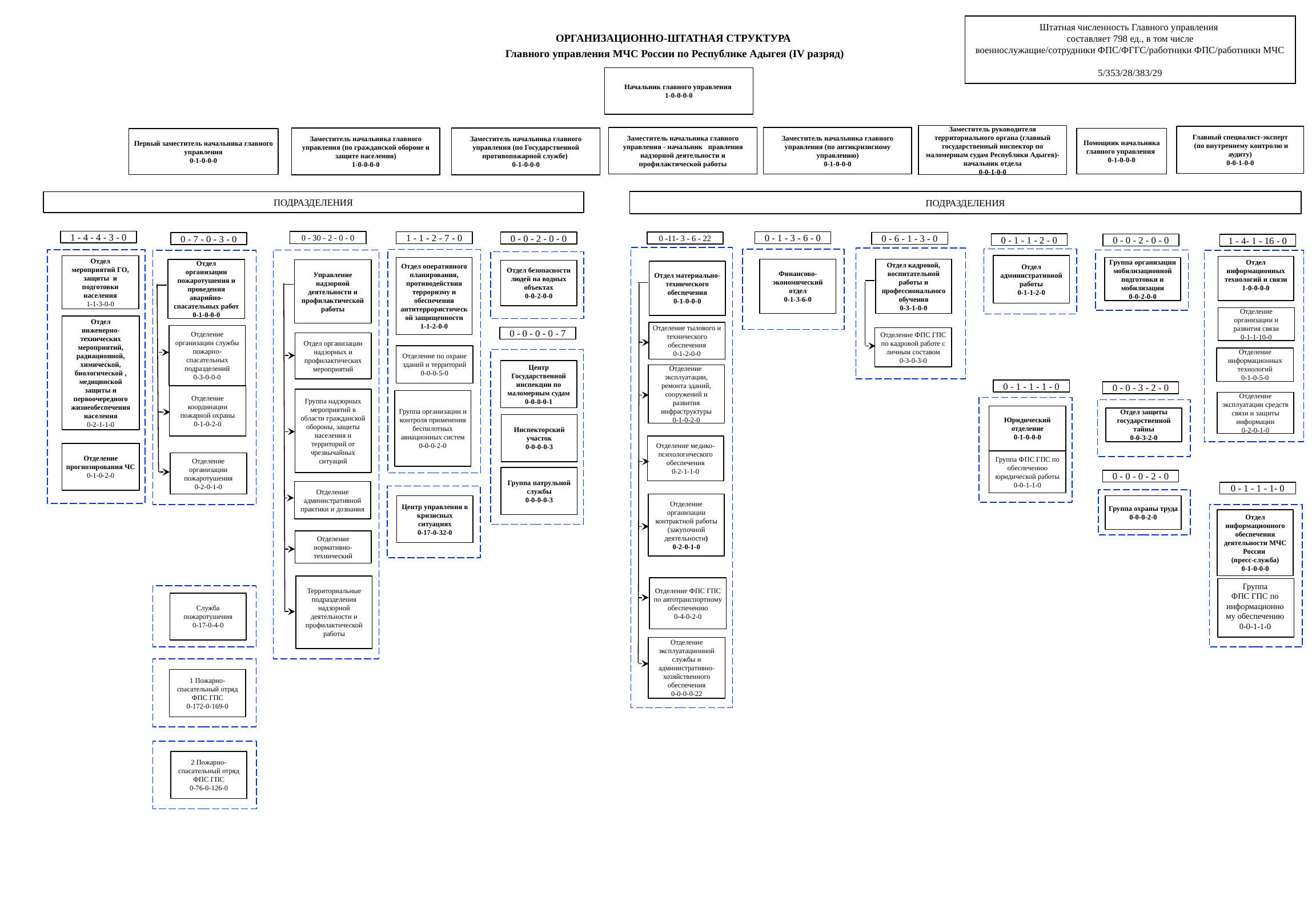

Штатная численность Главного управления
составляет 798 ед., в том числе
военнослужащие/сотрудники ФПС/ФГГС/работники ФПС/работники МЧС

5/353/28/383/29
ОРГАНИЗАЦИОННО-ШТАТНАЯ СТРУКТУРА
Главного управления МЧС России по Республике Адыгея (IV разряд)
Начальник главного управления
1-0-0-0-0

Заместитель руководителя территориального органа (главный государственный инспектор по маломерным судам Республики Адыгея)- начальник отдела
0-0-1-0-0

Главный специалист-эксперт
 (по внутреннему контролю и аудиту)
0-0-1-0-0

Заместитель начальника главного управления (по антикризисному управлению)
0-1-0-0-0
Заместитель начальника главного управления - начальник   правления надзорной деятельности и профилактической работы
Заместитель начальника главного управления (по гражданской обороне и защите населения)
1-0-0-0-0

Заместитель начальника главного управления (по Государственной противопожарной службе)
0-1-0-0-0

Помощник начальника
главного управления
0-1-0-0-0
Первый заместитель начальника главного управления
0-1-0-0-0
ПОДРАЗДЕЛЕНИЯ
ПОДРАЗДЕЛЕНИЯ
1 - 4 - 4 - 3 - 0
0 - 30 - 2 - 0 - 0
1 - 1 - 2 - 7 - 0
0 - 1 - 3 - 6 - 0
0 - 0 - 2 - 0 - 0
0 -11- 3 - 6 - 22
0 - 6 - 1 - 3 - 0
0 - 7 - 0 - 3 - 0
0 - 1 - 1 - 2 - 0
0 - 0 - 2 - 0 - 0
1 - 4- 1 - 16 - 0

Отдел административной работы
0-1-1-2-0

Отдел
мероприятий ГО, защиты  и подготовки населения
1-1-3-0-0

Отдел информационных технологий и связи
1-0-0-0-0

Отдел оперативного планирования, противодействия терроризму и обеспечения антитеррористической защищенности
1-1-2-0-0
Группа организации мобилизационной подготовки и мобилизации
0-0-2-0-0
Финансово-экономический отдел
0-1-3-6-0
Отдел кадровой, воспитательной работы и профессионального обучения
0-3-1-0-0

Отдел
организации пожаротушения и проведения аварийно-спасательных работ
0-1-0-0-0

Управление надзорной деятельности и профилактической работы

Отдел безопасности людей на водных объектах
0-0-2-0-0
Отдел материально-технического обеспечения
0-1-0-0-0
Отделение организации и развития связи
0-1-1-10-0
Отдел
инженерно-технических мероприятий, радиационной, химической, биологической , медицинской защиты и первоочередного жизнеобеспечения населения
0-2-1-1-0
Отделение тылового и технического обеспечения
0-1-2-0-0
Отделение организации службы пожарно-спасательных подразделений
0-3-0-0-0
0 - 0 - 0 - 0 - 7

Отделение ФПС ГПС по кадровой работе с личным составом
0-3-0-3-0

Отдел организации надзорных и профилактических мероприятий
Отделение по охране зданий и территорий
0-0-0-5-0
Отделение информационных технологий
0-1-0-5-0

Центр Государственной инспекции по маломерным судам
0-0-0-0-1
Отделение  эксплуатации, ремонта зданий, сооружений и развития инфраструктуры
0-1-0-2-0
0 - 1 - 1 - 1 - 0
0 - 0 - 3 - 2 - 0
Отделение координации пожарной охраны
0-1-0-2-0
Группа надзорных мероприятий в области гражданской обороны, защиты населения и территорий от чрезвычайных ситуаций
Группа организации и контроля применения беспилотных авиационных систем
0-0-0-2-0
Отделение эксплуатации средств связи и защиты информации
0-2-0-1-0

Юридический отделение
0-1-0-0-0
Отдел защиты государственной тайны
0-0-3-2-0
Инспекторский участок
0-0-0-0-3
Отделение медико-психологического обеспечения
0-2-1-1-0
Отделение прогнозирования ЧС
0-1-0-2-0
Группа ФПС ГПС по обеспечению юридической работы
0-0-1-1-0
Отделение организации пожаротушения
0-2-0-1-0
Группа патрульной службы
0-0-0-0-3
0 - 0 - 0 - 2 - 0
Отделение административной практики и дознания
0 - 1 - 1 - 1- 0

Отделение организации контрактной работы (закупочной деятельности)
0-2-0-1-0
Группа охраны труда
0-0-0-2-0
Центр управления в кризисных ситуациях
0-17-0-32-0

Отдел информационного обеспечения деятельности МЧС России
(пресс-служба)
0-1-0-0-0
Отделение нормативно-технический
Территориальные подразделения надзорной деятельности и профилактической работы
Группа
ФПС ГПС по информационному обеспечению
0-0-1-1-0
Отделение ФПС ГПС по автотранспортному обеспечению
0-4-0-2-0

Служба пожаротушения
0-17-0-4-0
Отделение эксплуатационной службы и административно-хозяйственного обеспечения
0-0-0-0-22

1 Пожарно-спасательный отряд ФПС ГПС
0-172-0-169-0

2 Пожарно-спасательный отряд ФПС ГПС
0-76-0-126-0